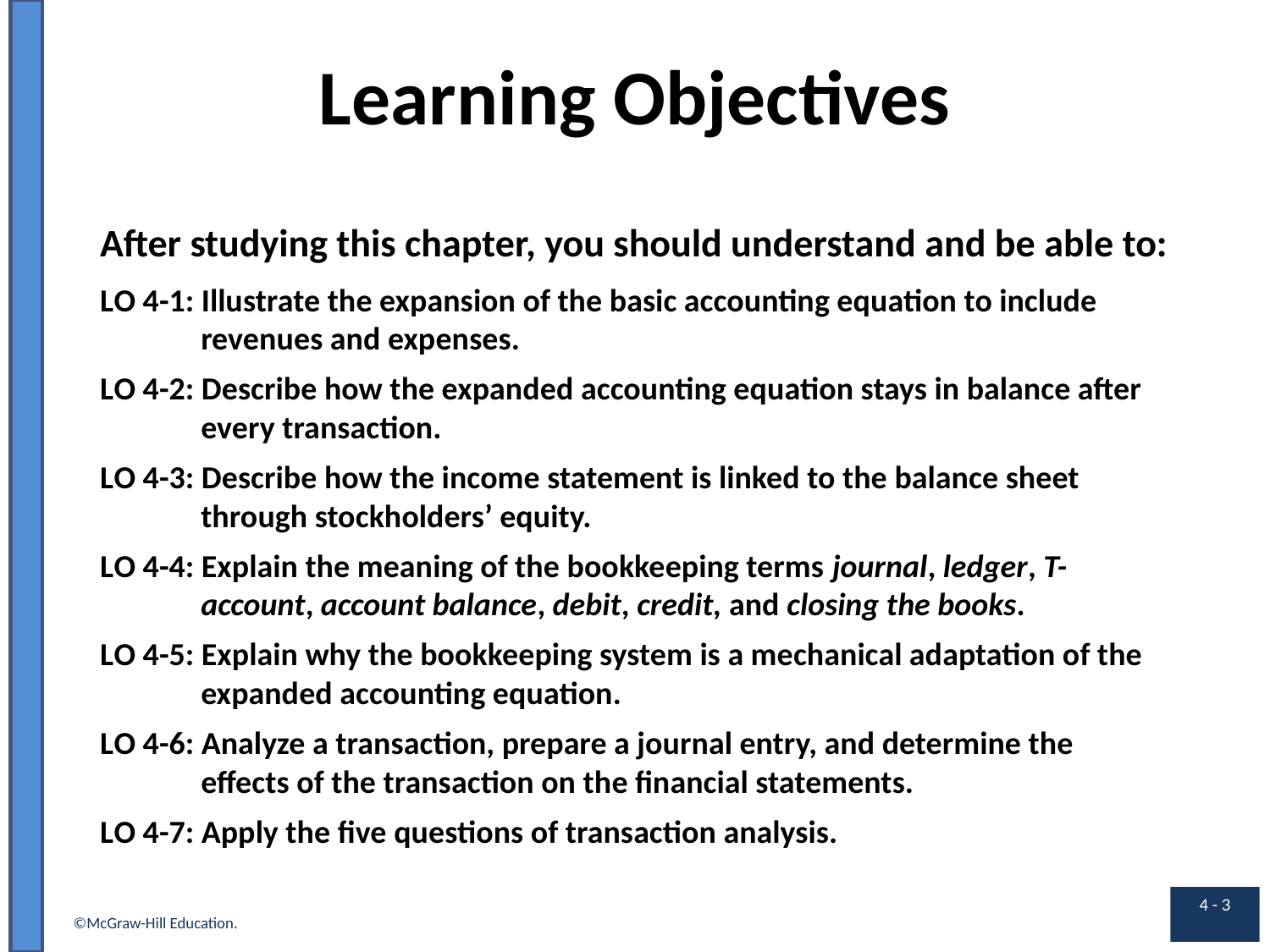

# Learning Objectives
After studying this chapter, you should understand and be able to:
L O 4-1: Illustrate the expansion of the basic accounting equation to include revenues and expenses.
L O 4-2: Describe how the expanded accounting equation stays in balance after every transaction.
L O 4-3: Describe how the income statement is linked to the balance sheet through stockholders’ equity.
L O 4-4: Explain the meaning of the bookkeeping terms journal, ledger, T-account, account balance, debit, credit, and closing the books.
L O 4-5: Explain why the bookkeeping system is a mechanical adaptation of the expanded accounting equation.
L O 4-6: Analyze a transaction, prepare a journal entry, and determine the effects of the transaction on the financial statements.
L O 4-7: Apply the five questions of transaction analysis.